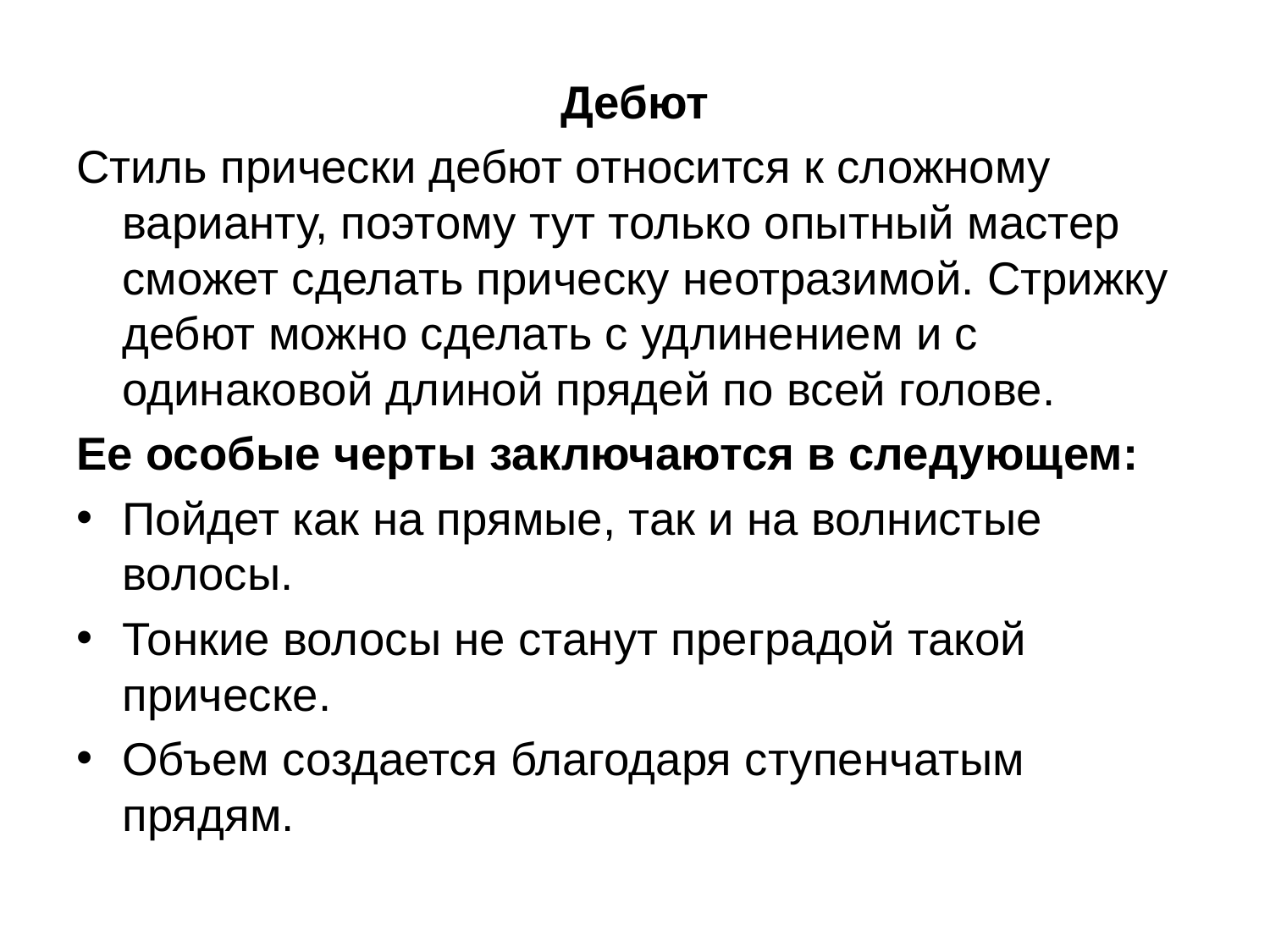

Дебют
Стиль прически дебют относится к сложному варианту, поэтому тут только опытный мастер сможет сделать прическу неотразимой. Стрижку дебют можно сделать с удлинением и с одинаковой длиной прядей по всей голове.
Ее особые черты заключаются в следующем:
Пойдет как на прямые, так и на волнистые волосы.
Тонкие волосы не станут преградой такой прическе.
Объем создается благодаря ступенчатым прядям.